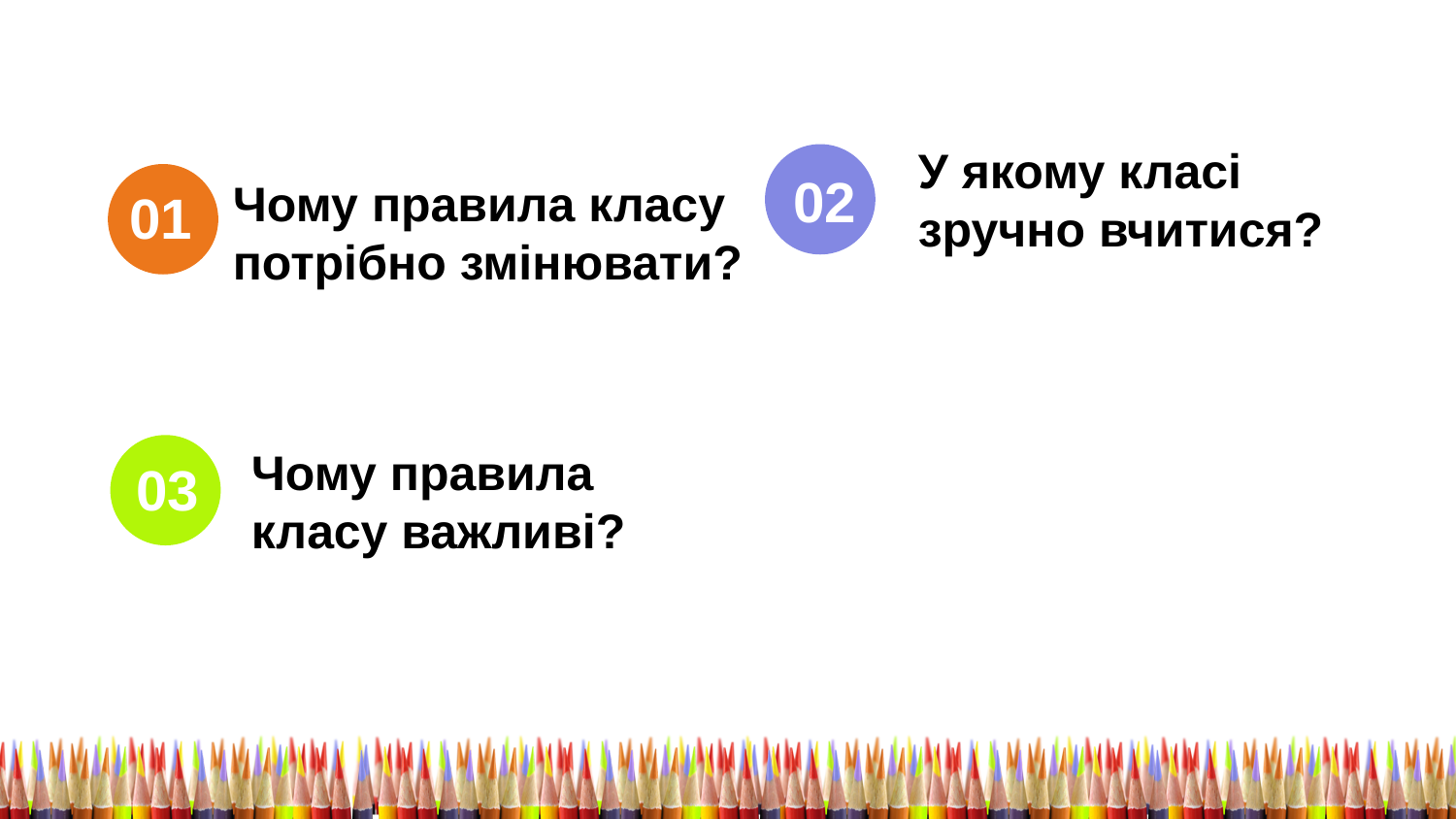

У якому класі
зручно вчитися?

Чому правила класу
потрібно змінювати?
02
01
Чому правила
класу важливі?

04
03